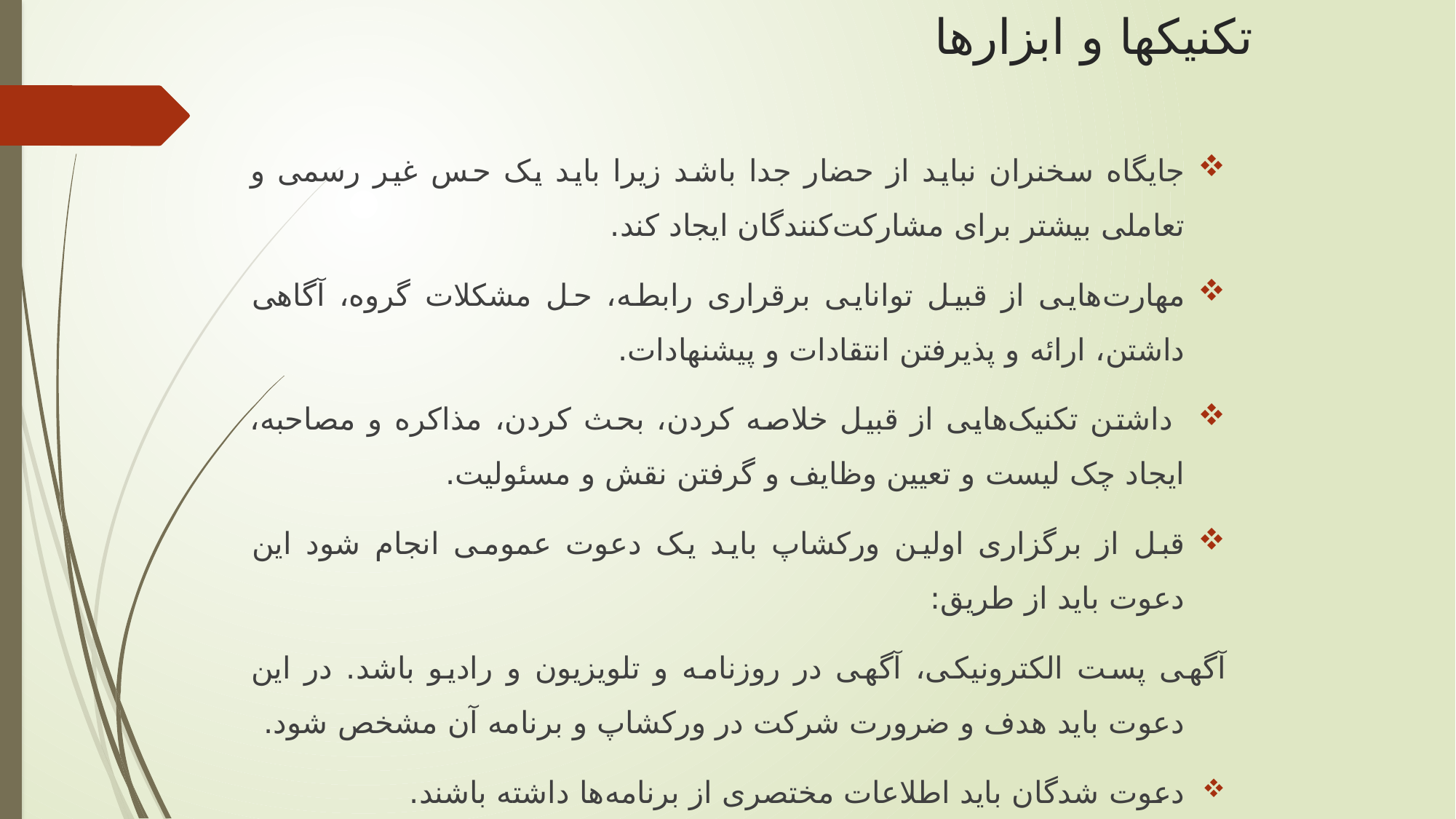

# تکنیکها و ابزارها
جایگاه سخنران نباید از حضار جدا باشد زیرا باید یک حس غیر رسمی و تعاملی بیشتر برای مشارکت‌کنندگان ایجاد کند.
مهارت‌هایی از قبیل توانایی برقراری رابطه، حل مشکلات گروه، آگاهی داشتن، ارائه و پذیرفتن انتقادات و پیشنهادات.
 داشتن تکنیک‌هایی از قبیل خلاصه کردن، بحث کردن، مذاکره و مصاحبه، ایجاد چک لیست و تعیین وظایف و گرفتن نقش و مسئولیت.
قبل از برگزاری اولین ورکشاپ باید یک دعوت عمومی انجام شود این دعوت باید از طریق:
آگهی پست الکترونیکی، آگهی در روزنامه و تلویزیون و رادیو باشد. در این دعوت باید هدف و ضرورت شرکت در ورکشاپ و برنامه آن مشخص شود.
دعوت شدگان باید اطلاعات مختصری از برنامه‌ها داشته باشند.
ورکشاپ باید شامل اسلاید، تصویربرداری و فیلمبرداری باشد.